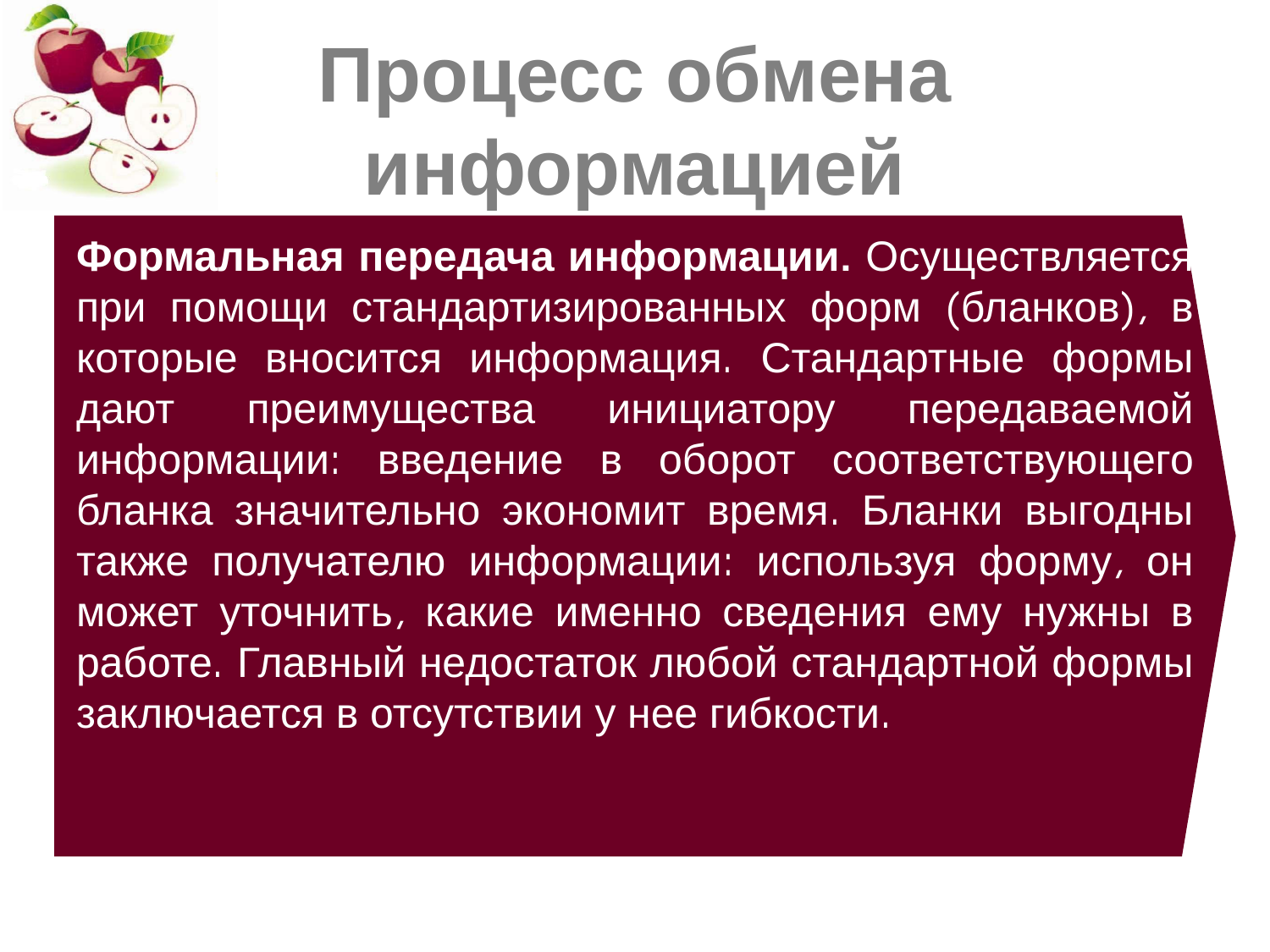

# Процесс обмена информацией
Формальная передача информации. Осуществляется при помощи стандартизированных форм (бланков), в которые вносится информация. Стандартные формы дают преимущества инициатору передаваемой информации: введение в оборот соответствующего бланка значительно экономит время. Бланки выгодны также получателю информации: используя форму, он может уточнить, какие именно сведения ему нужны в работе. Главный недостаток любой стандартной формы заключается в отсутствии у нее гибкости.